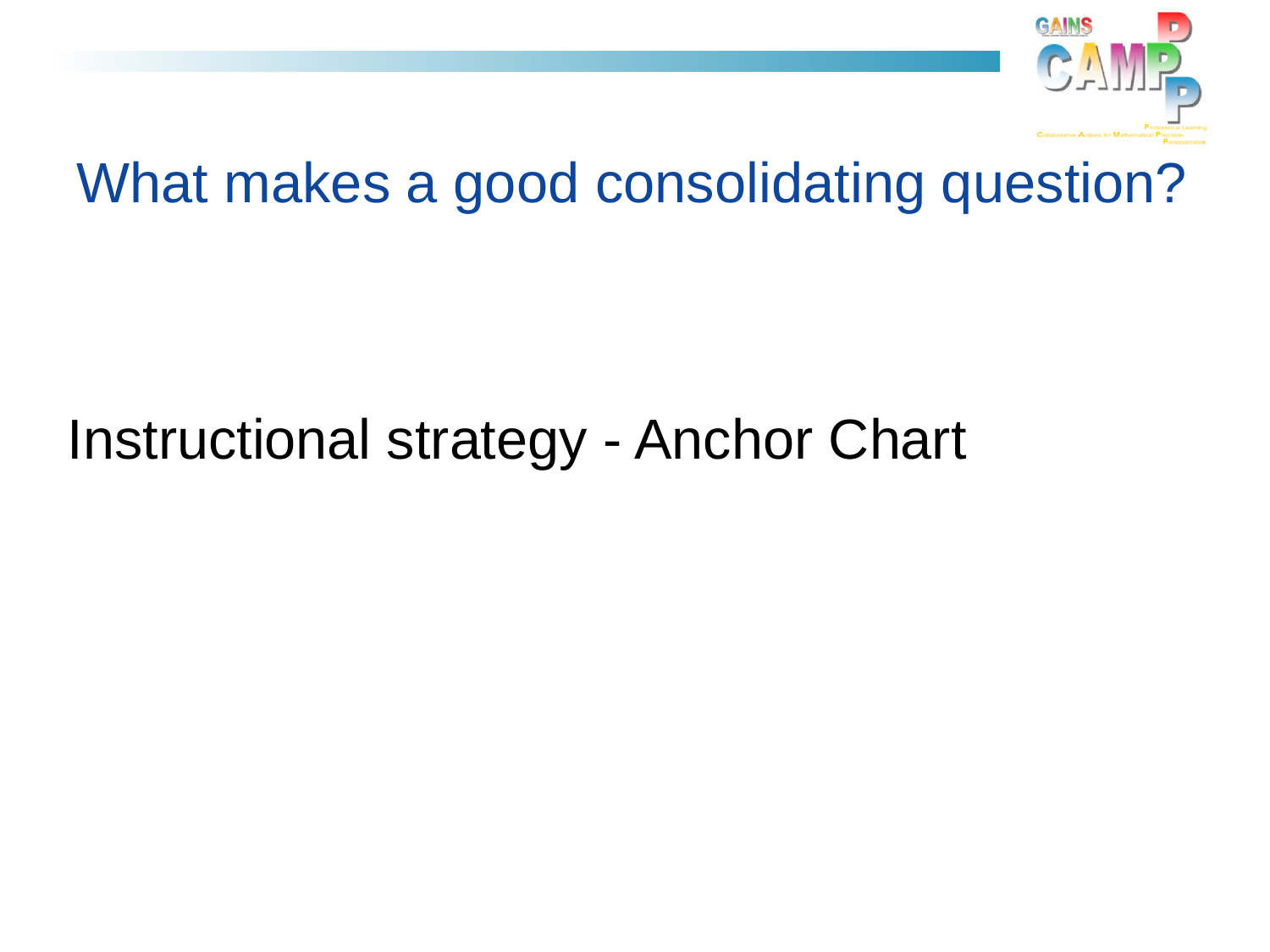

# What makes a good consolidating question?
Instructional strategy - Anchor Chart